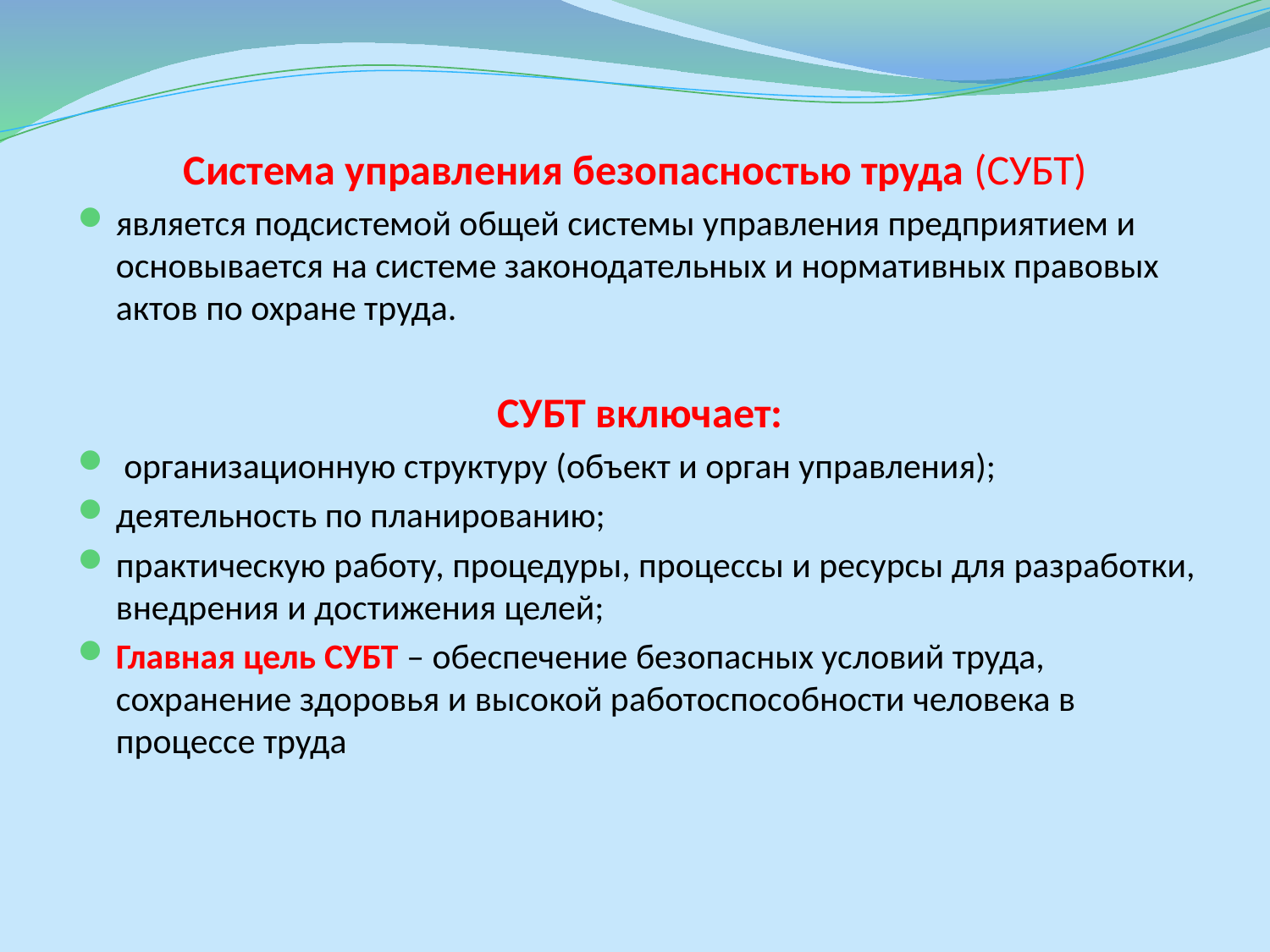

Система управления безопасностью труда (СУБТ)
является подсистемой общей системы управления предприятием и основывается на системе законодательных и нормативных правовых актов по охране труда.

СУБТ включает:
 организационную структуру (объект и орган управления);
деятельность по планированию;
практическую работу, процедуры, процессы и ресурсы для разработки, внедрения и достижения целей;
Главная цель СУБТ – обеспечение безопасных условий труда, сохранение здоровья и высокой работоспособности человека в процессе труда